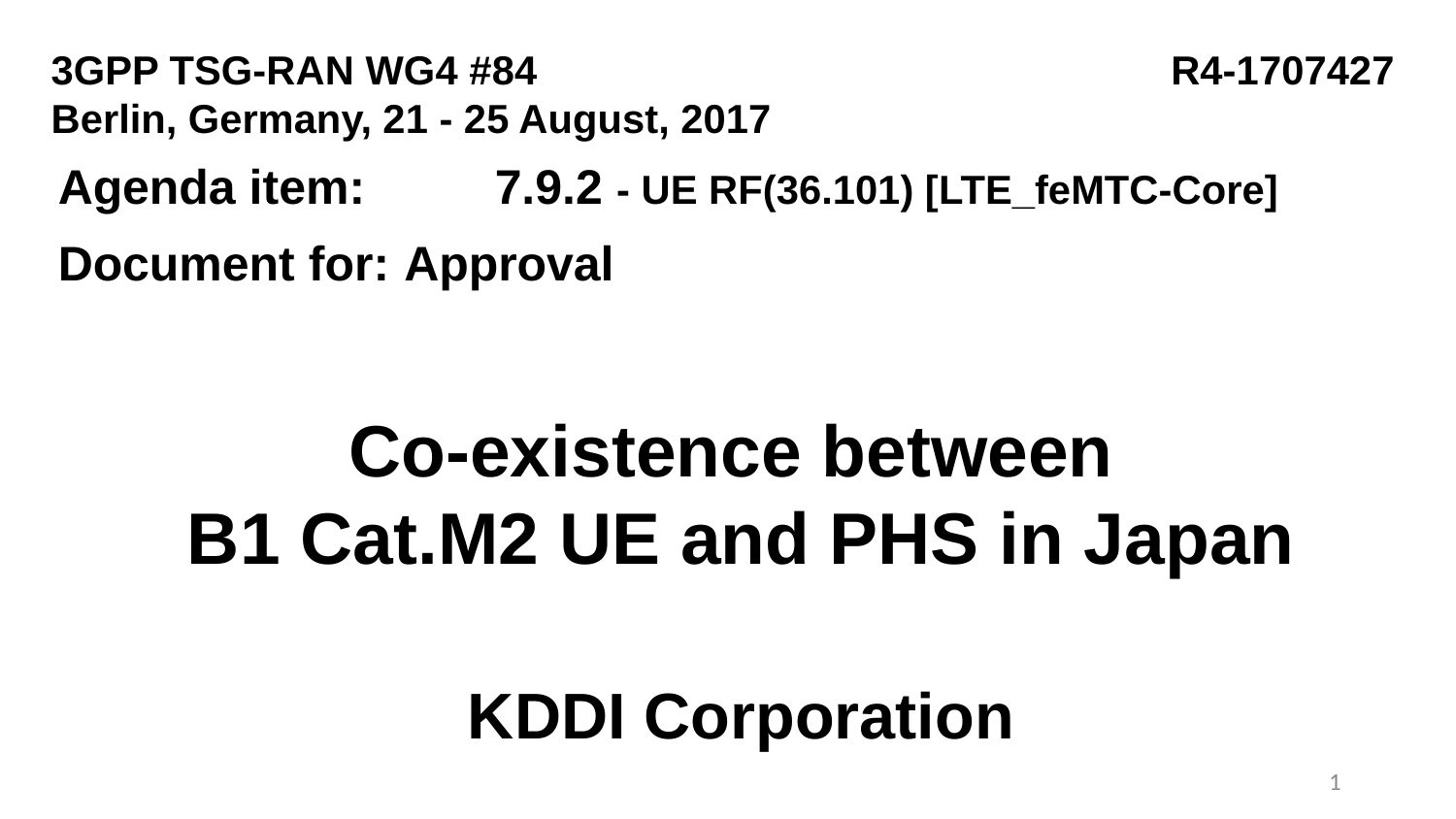

3GPP TSG-RAN WG4 #84			         R4-1707427
Berlin, Germany, 21 - 25 August, 2017
Agenda item:	7.9.2 - UE RF(36.101) [LTE_feMTC-Core]
Document for:	Approval

Co-existence between
B1 Cat.M2 UE and PHS in Japan

KDDI Corporation
1